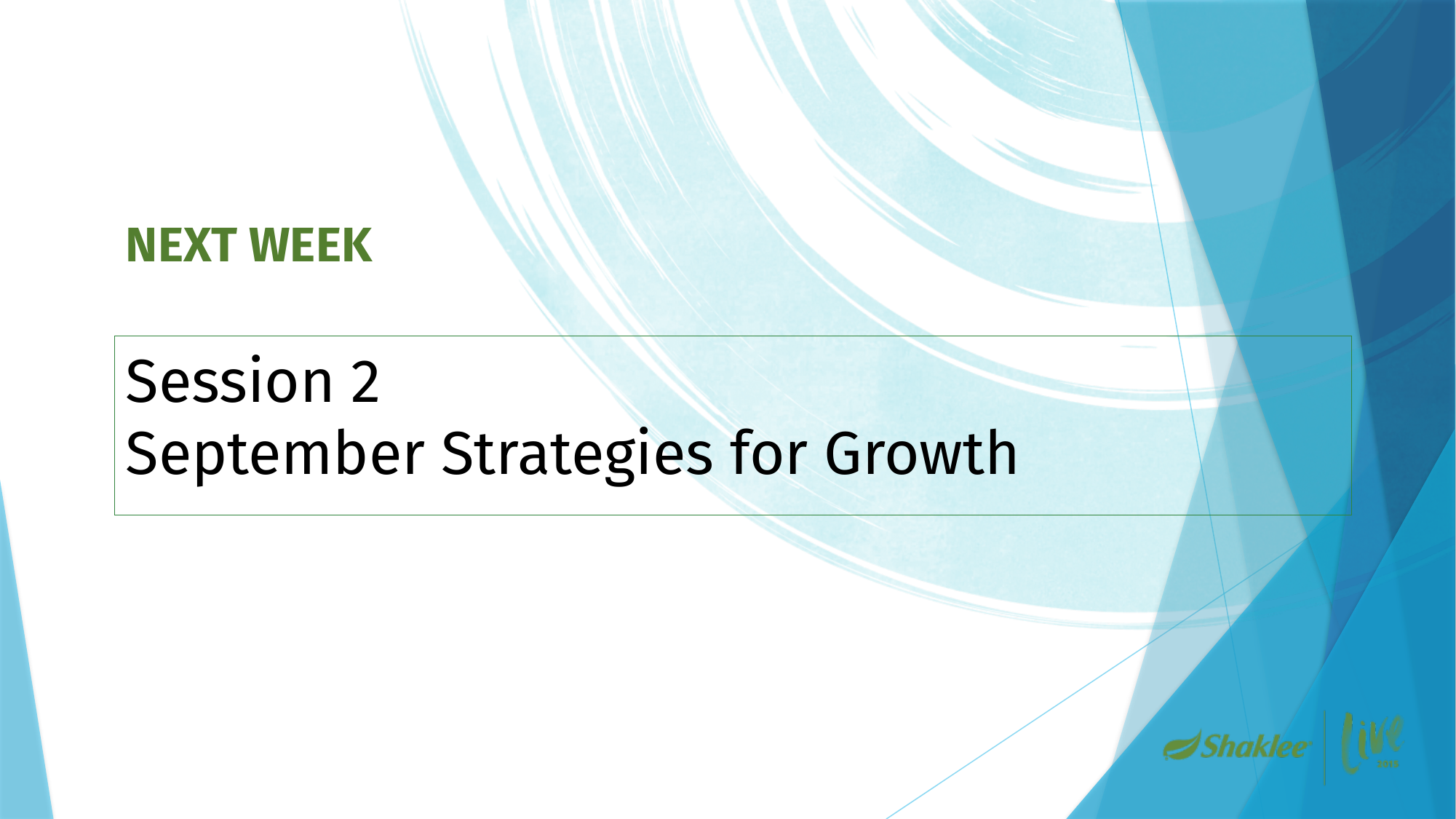

# Next Week
Session 2
September Strategies for Growth